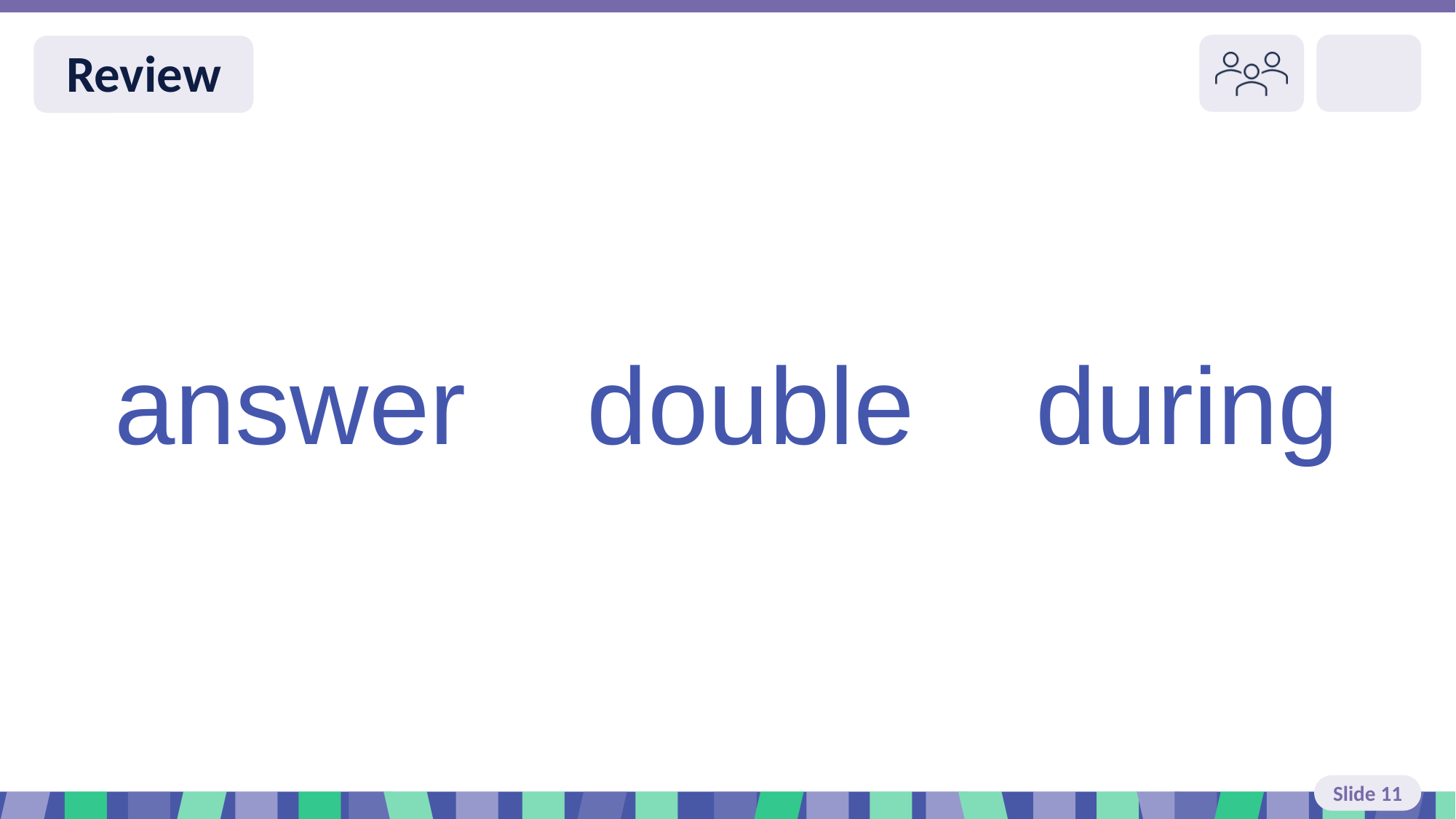

Slide 11 Review You do
answer    double    during